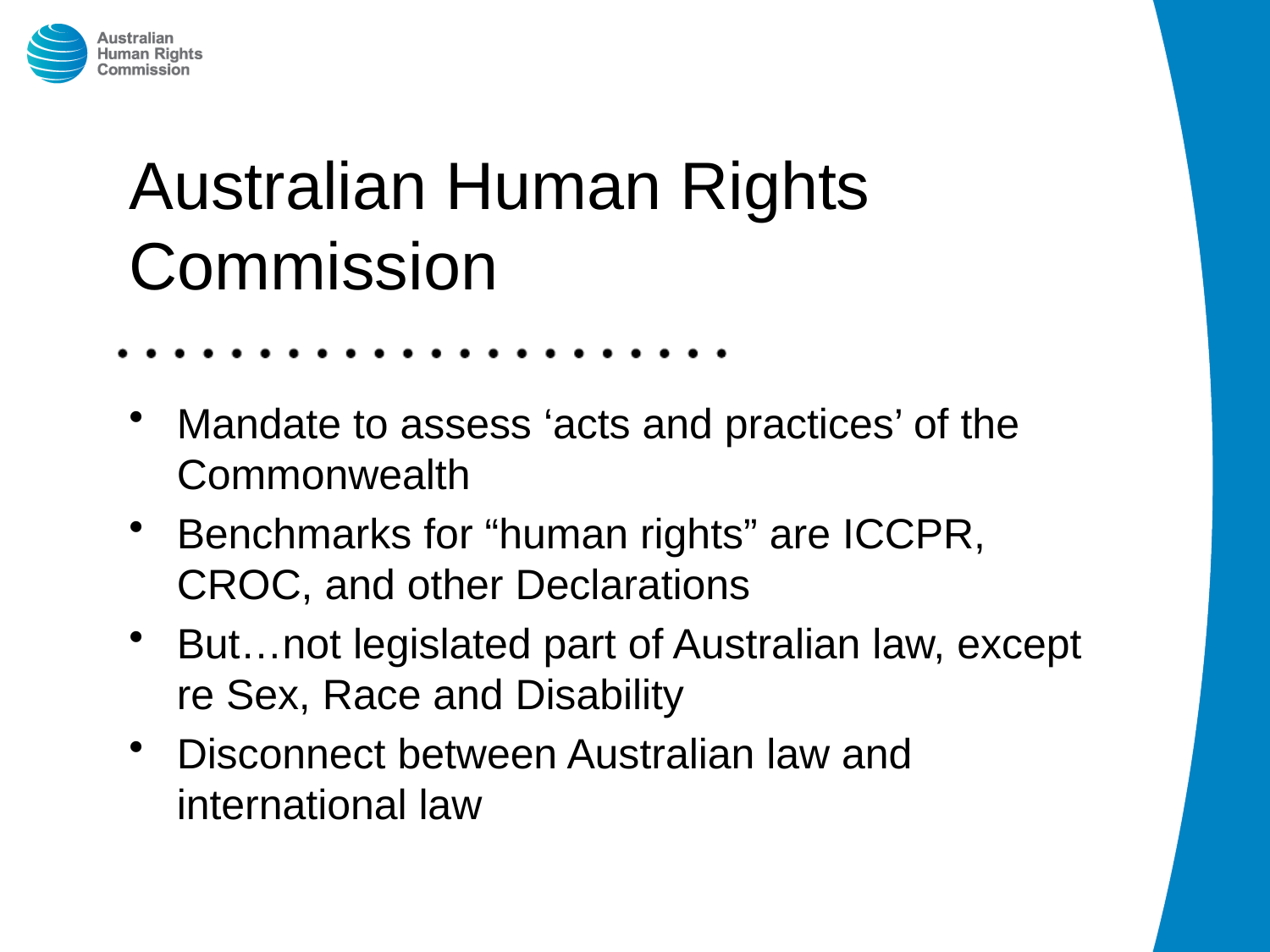

# Australian Human Rights Commission
Mandate to assess ‘acts and practices’ of the Commonwealth
Benchmarks for “human rights” are ICCPR, CROC, and other Declarations
But…not legislated part of Australian law, except re Sex, Race and Disability
Disconnect between Australian law and international law